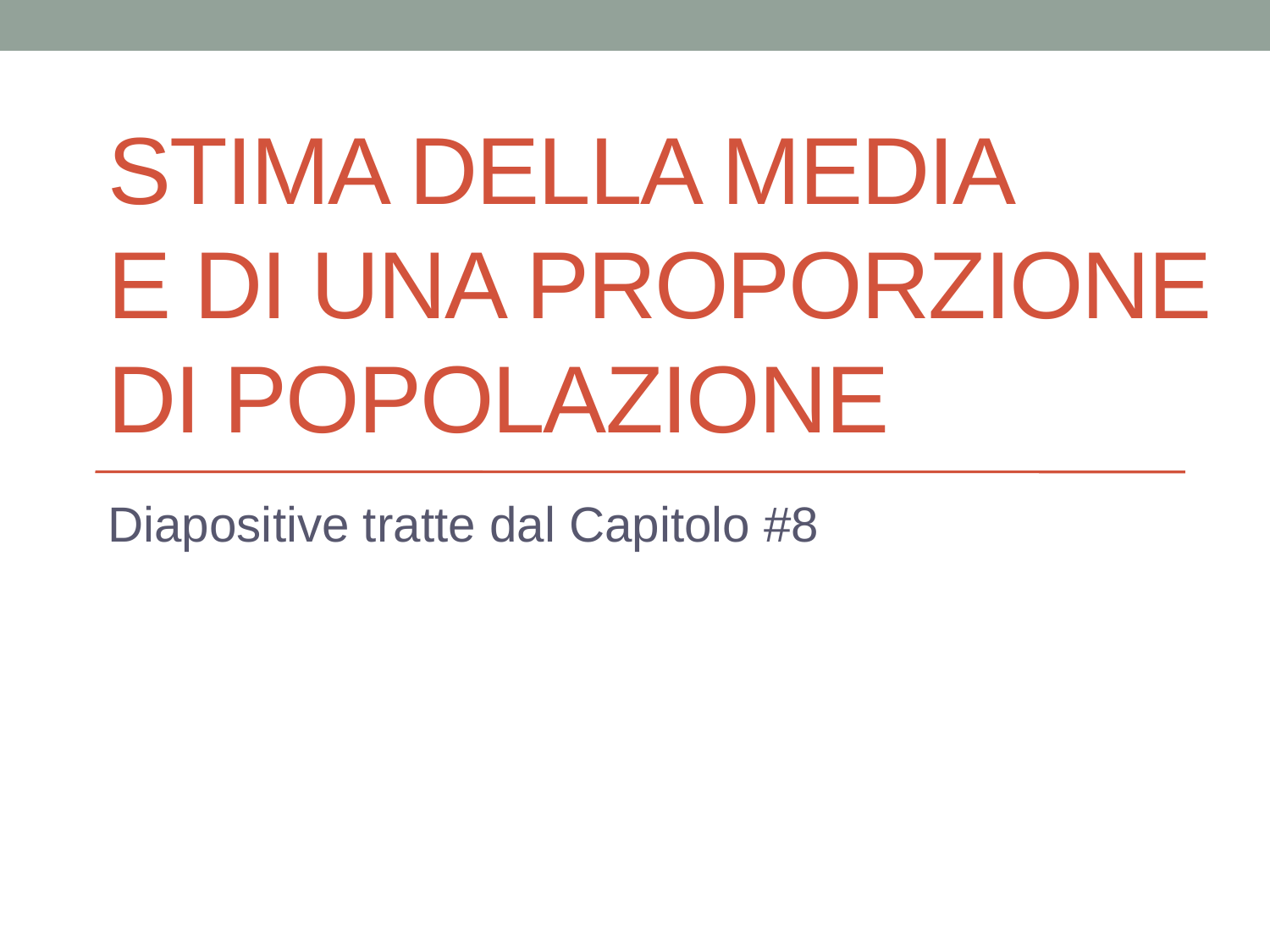

# Stima della media e di una proporzione di Popolazione
Diapositive tratte dal Capitolo #8